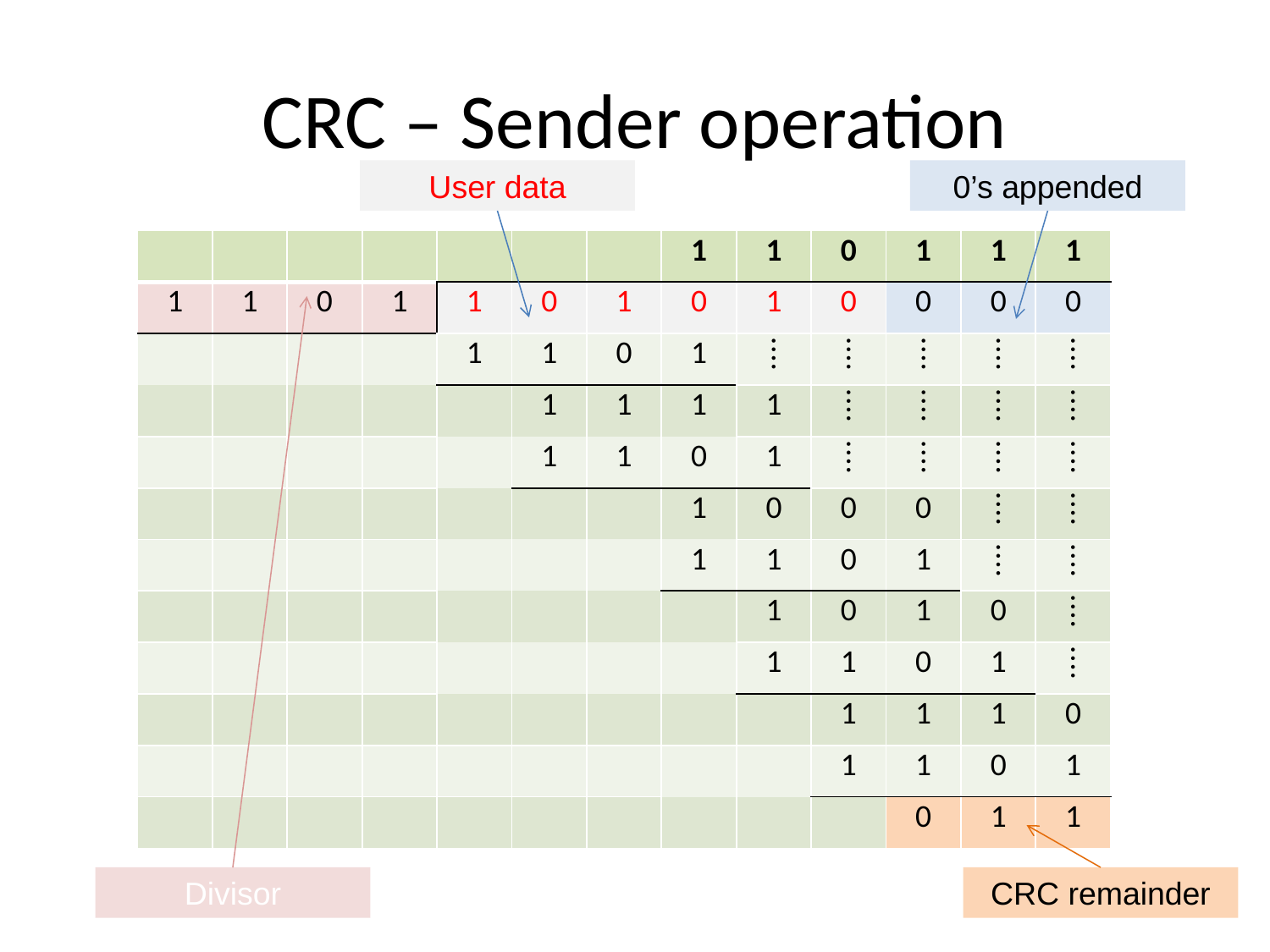

# CRC – Sender operation
User data
0’s appended
|  |  |  |  |  |  |  | 1 | 1 | 0 | 1 | 1 | 1 |
| --- | --- | --- | --- | --- | --- | --- | --- | --- | --- | --- | --- | --- |
| 1 | 1 | 0 | 1 | 1 | 0 | 1 | 0 | 1 | 0 | 0 | 0 | 0 |
|  |  |  |  | 1 | 1 | 0 | 1 | ⁞ | ⁞ | ⁞ | ⁞ | ⁞ |
|  |  |  |  |  | 1 | 1 | 1 | 1 | ⁞ | ⁞ | ⁞ | ⁞ |
|  |  |  |  |  | 1 | 1 | 0 | 1 | ⁞ | ⁞ | ⁞ | ⁞ |
|  |  |  |  |  |  |  | 1 | 0 | 0 | 0 | ⁞ | ⁞ |
|  |  |  |  |  |  |  | 1 | 1 | 0 | 1 | ⁞ | ⁞ |
|  |  |  |  |  |  |  |  | 1 | 0 | 1 | 0 | ⁞ |
|  |  |  |  |  |  |  |  | 1 | 1 | 0 | 1 | ⁞ |
|  |  |  |  |  |  |  |  |  | 1 | 1 | 1 | 0 |
|  |  |  |  |  |  |  |  |  | 1 | 1 | 0 | 1 |
|  |  |  |  |  |  |  |  |  |  | 0 | 1 | 1 |
Divisor
CRC remainder